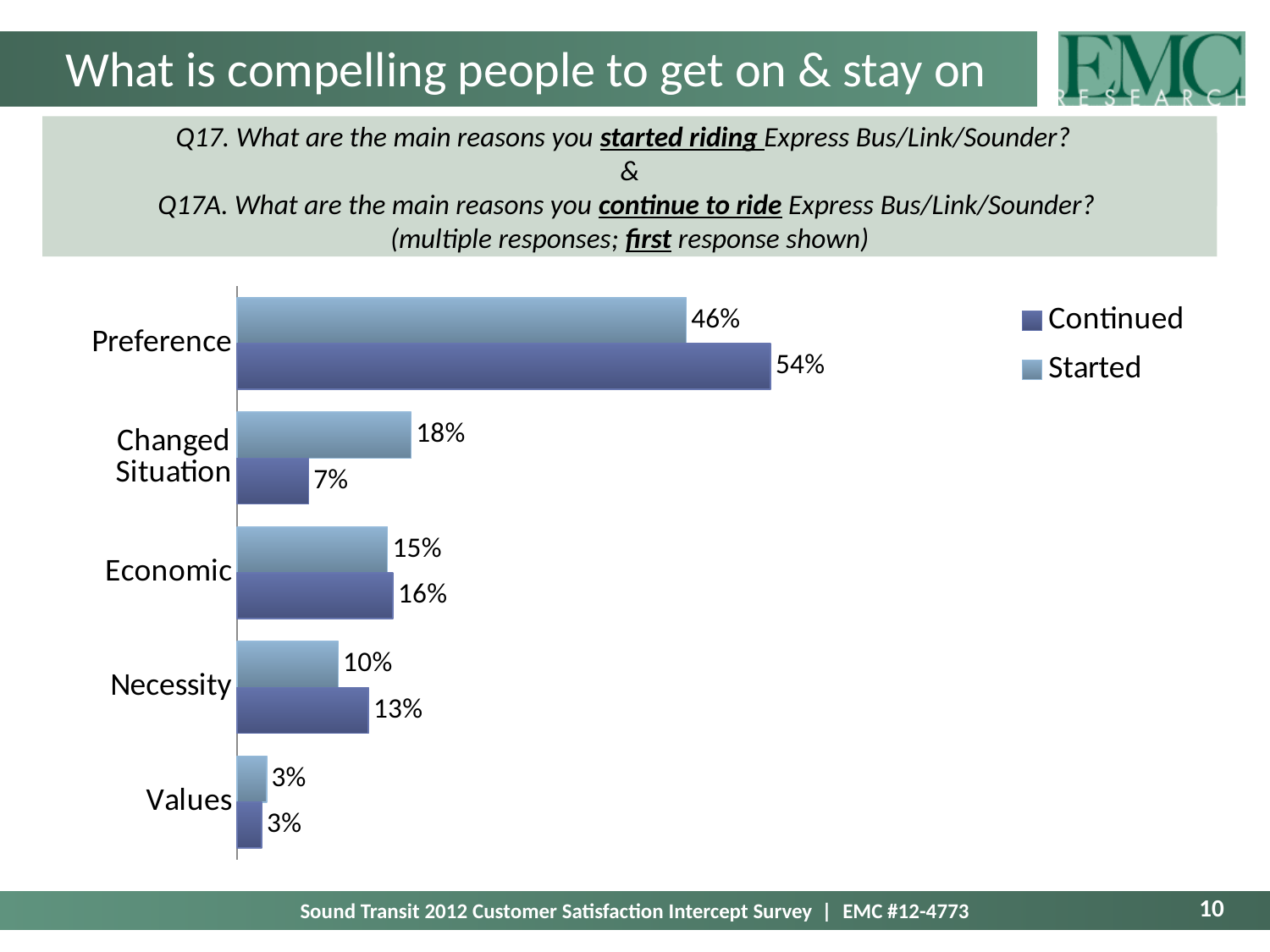

# What is compelling people to get on & stay on
Q17. What are the main reasons you started riding Express Bus/Link/Sounder?
&
Q17A. What are the main reasons you continue to ride Express Bus/Link/Sounder?
(multiple responses; first response shown)
Q14. What are the main reasons you use this Sound Transit Express Bus/Train instead of getting to your destination some other way? (multiple responses; first response shown)

### Chart

| Category | Started | Continued |
|---|---|---|
| Preference | 0.45842816798269514 | 0.544763526001143 |
| Changed
Situation | 0.17752678961895943 | 0.07312573490789184 |
| Economic | 0.15360879343179967 | 0.15909295456684872 |
| Necessity | 0.10320764423405569 | 0.1341818922252671 |
| Values | 0.030103703462319213 | 0.025285363514169563 |